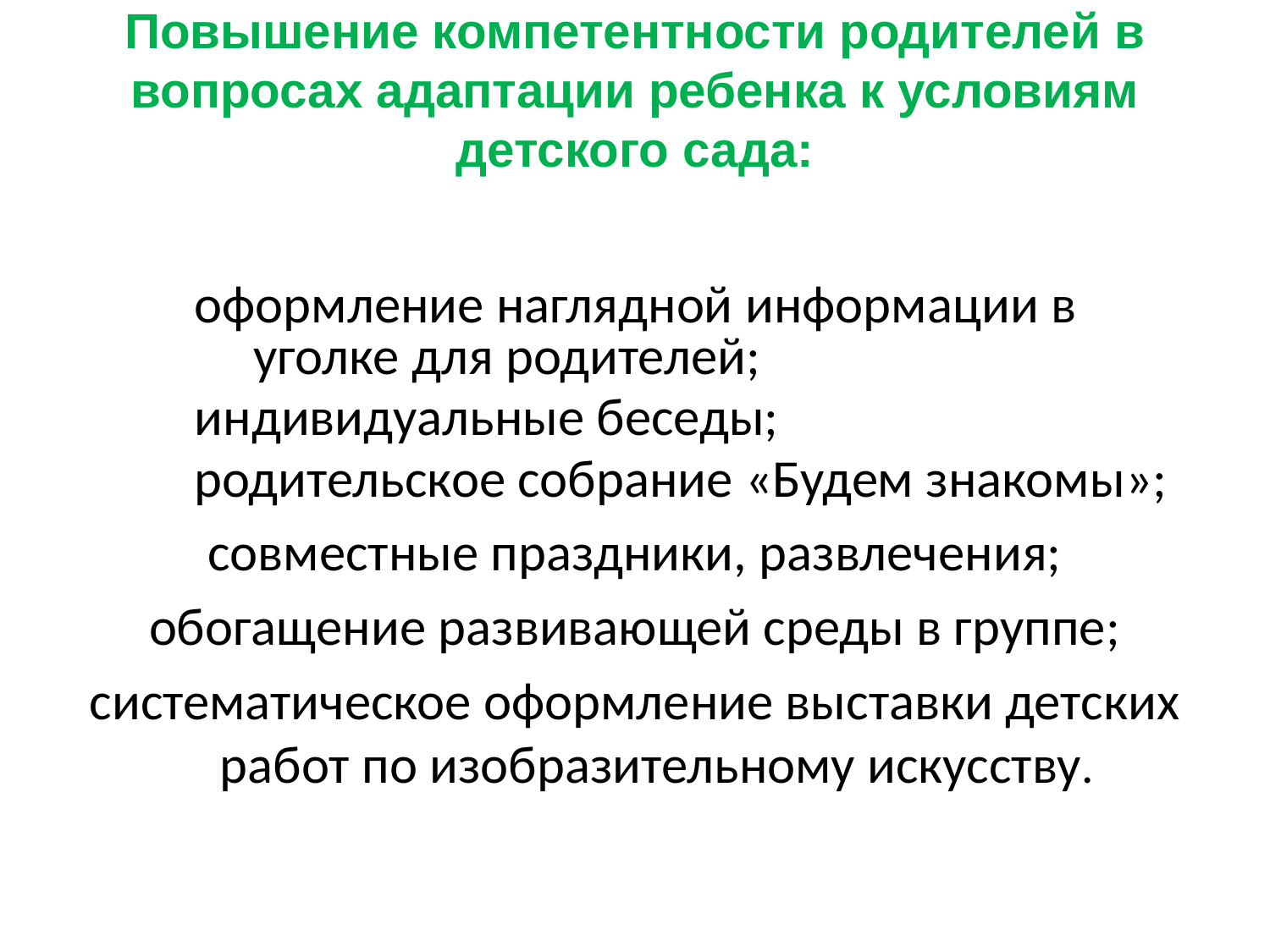

# Повышение компетентности родителей в вопросах адаптации ребенка к условиям детского сада:
оформление наглядной информации в уголке для родителей;
индивидуальные беседы;
родительское собрание «Будем знакомы»;
совместные праздники, развлечения;
обогащение развивающей среды в группе;
систематическое оформление выставки детских работ по изобразительному искусству.